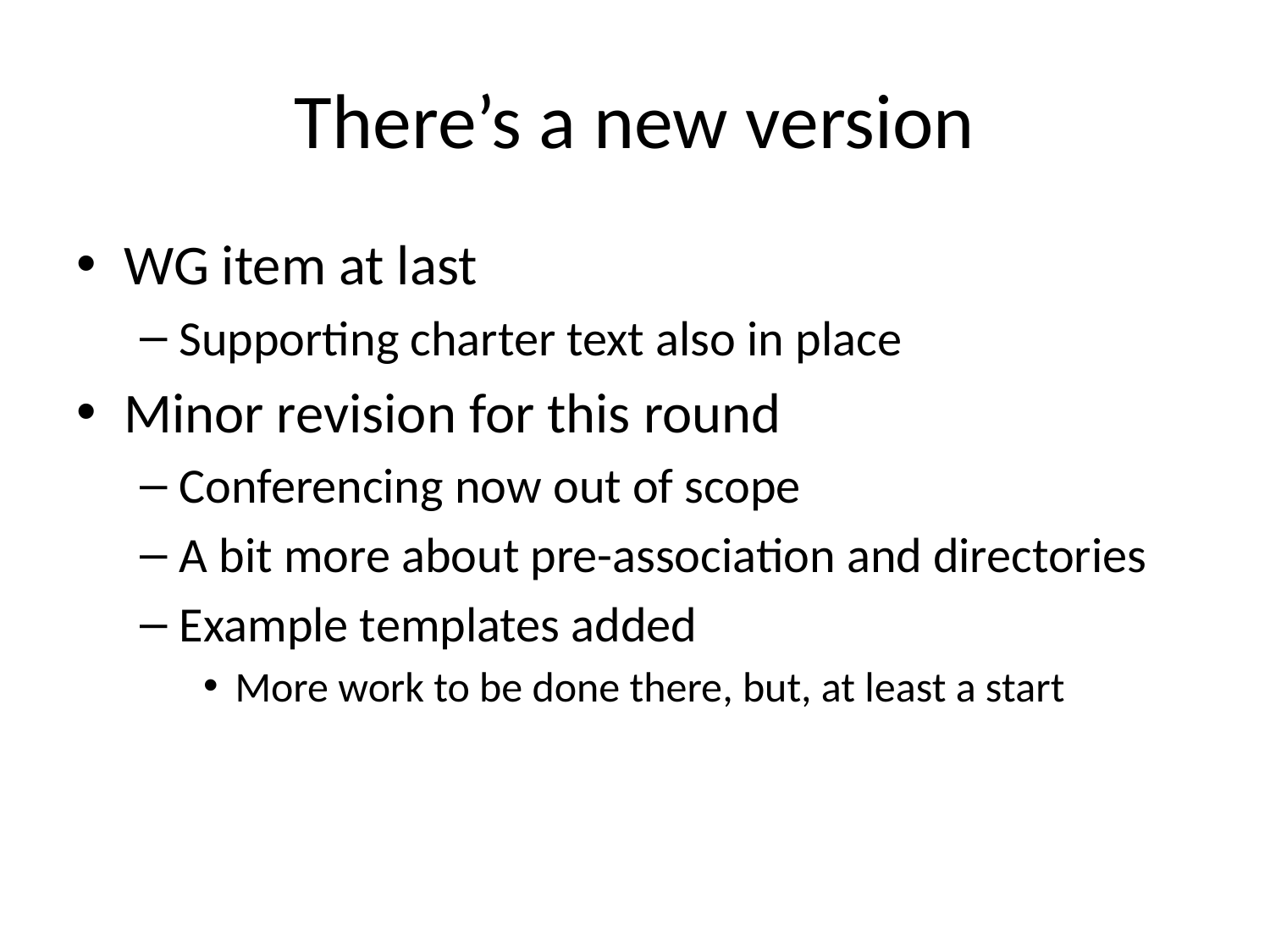

# There’s a new version
WG item at last
Supporting charter text also in place
Minor revision for this round
Conferencing now out of scope
A bit more about pre-association and directories
Example templates added
More work to be done there, but, at least a start